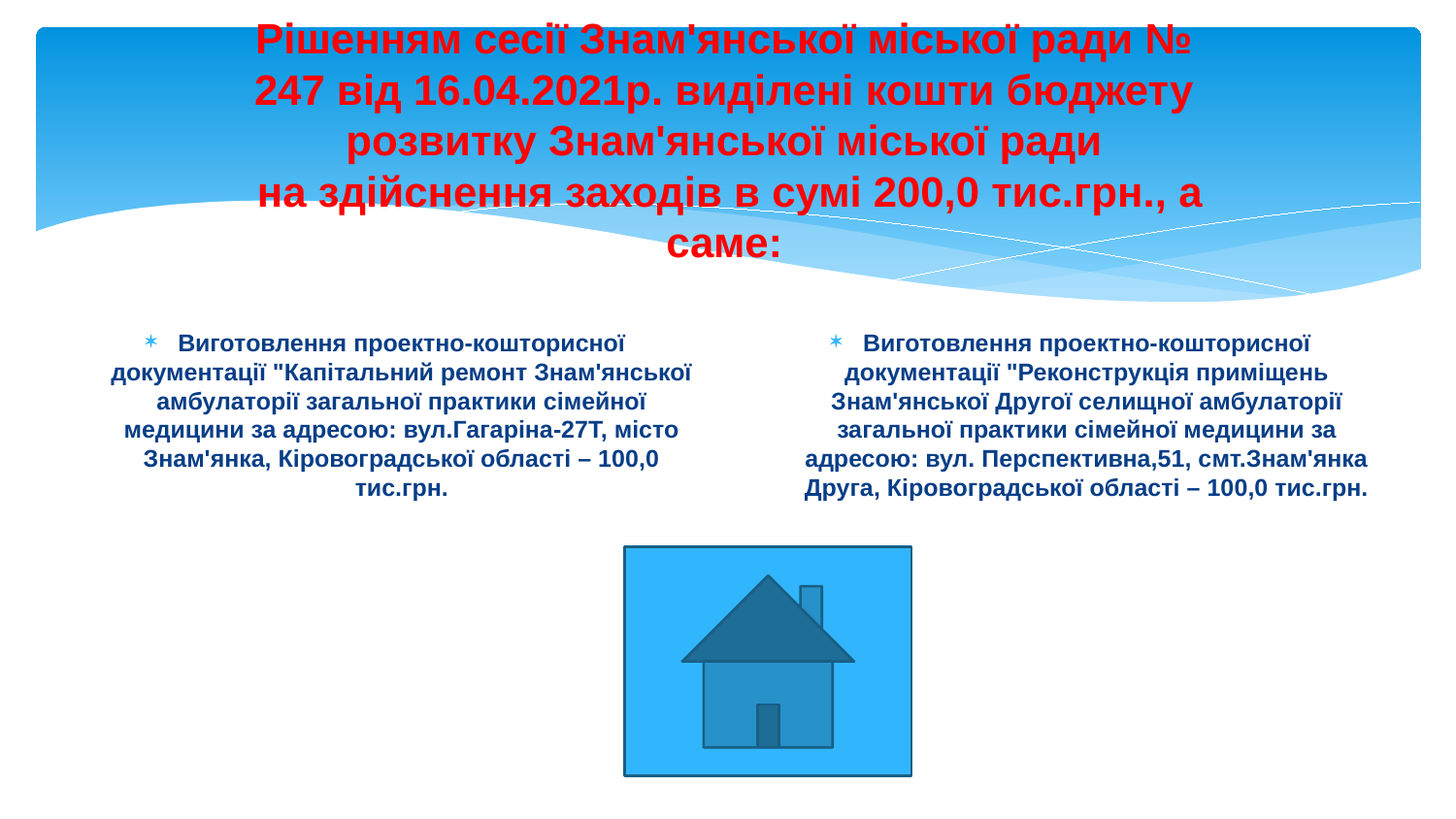

# Рішенням сесії Знам'янської міської ради № 247 від 16.04.2021р. виділені кошти бюджету розвитку Знам'янської міської ради на здійснення заходів в сумі 200,0 тис.грн., а саме:
Виготовлення проектно-кошторисної документації "Капітальний ремонт Знам'янської амбулаторії загальної практики сімейної медицини за адресою: вул.Гагаріна-27Т, місто Знам'янка, Кіровоградської області – 100,0 тис.грн.
Виготовлення проектно-кошторисної документації "Реконструкція приміщень Знам'янської Другої селищної амбулаторії загальної практики сімейної медицини за адресою: вул. Перспективна,51, смт.Знам'янка Друга, Кіровоградської області – 100,0 тис.грн.